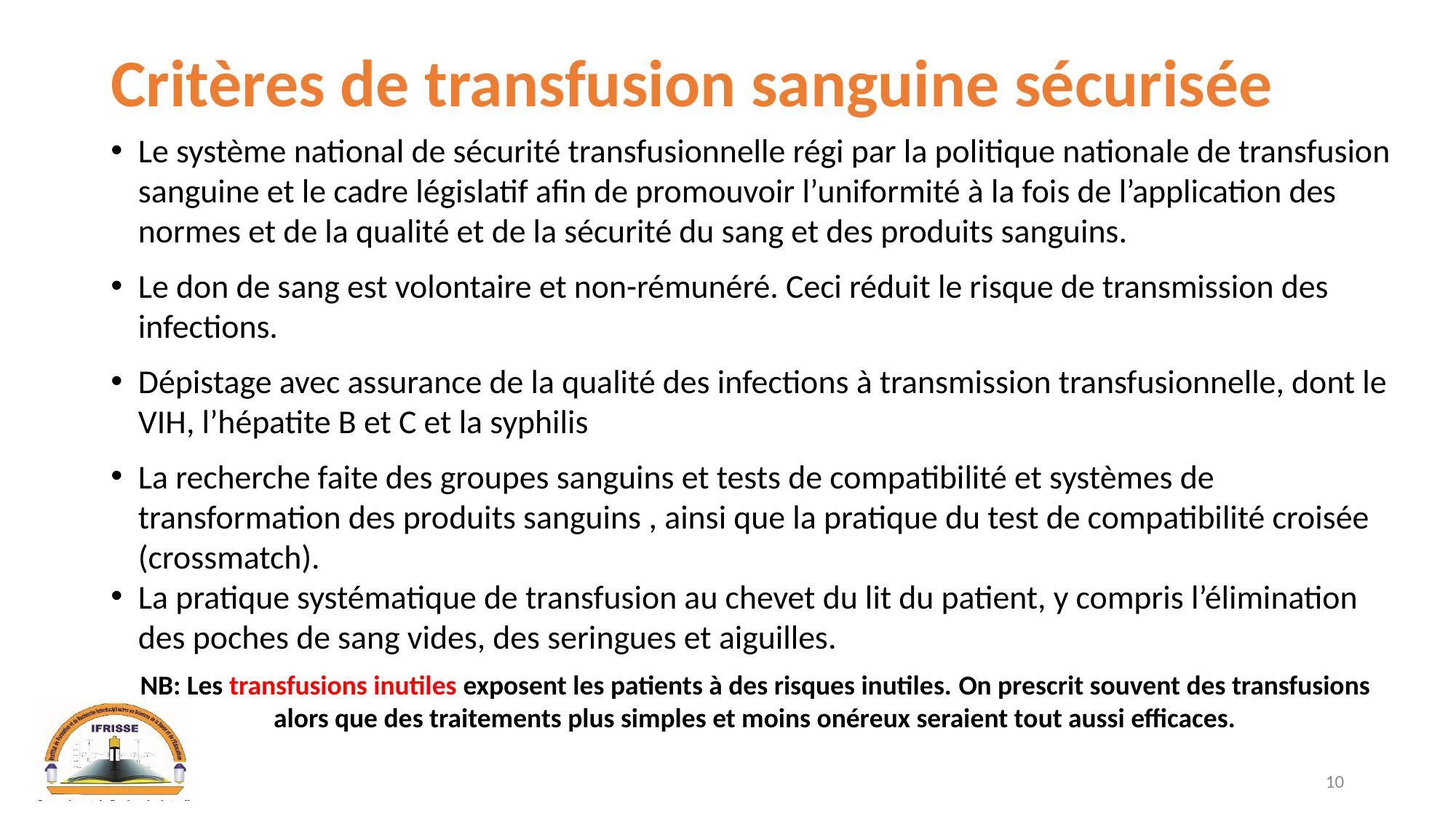

# Critères de transfusion sanguine sécurisée
Le système national de sécurité transfusionnelle régi par la politique nationale de transfusion sanguine et le cadre législatif afin de promouvoir l’uniformité à la fois de l’application des normes et de la qualité et de la sécurité du sang et des produits sanguins.
Le don de sang est volontaire et non-rémunéré. Ceci réduit le risque de transmission des infections.
Dépistage avec assurance de la qualité des infections à transmission transfusionnelle, dont le VIH, l’hépatite B et C et la syphilis
La recherche faite des groupes sanguins et tests de compatibilité et systèmes de transformation des produits sanguins , ainsi que la pratique du test de compatibilité croisée (crossmatch).
La pratique systématique de transfusion au chevet du lit du patient, y compris l’élimination des poches de sang vides, des seringues et aiguilles.
NB: Les transfusions inutiles exposent les patients à des risques inutiles. On prescrit souvent des transfusions alors que des traitements plus simples et moins onéreux seraient tout aussi efficaces.

10